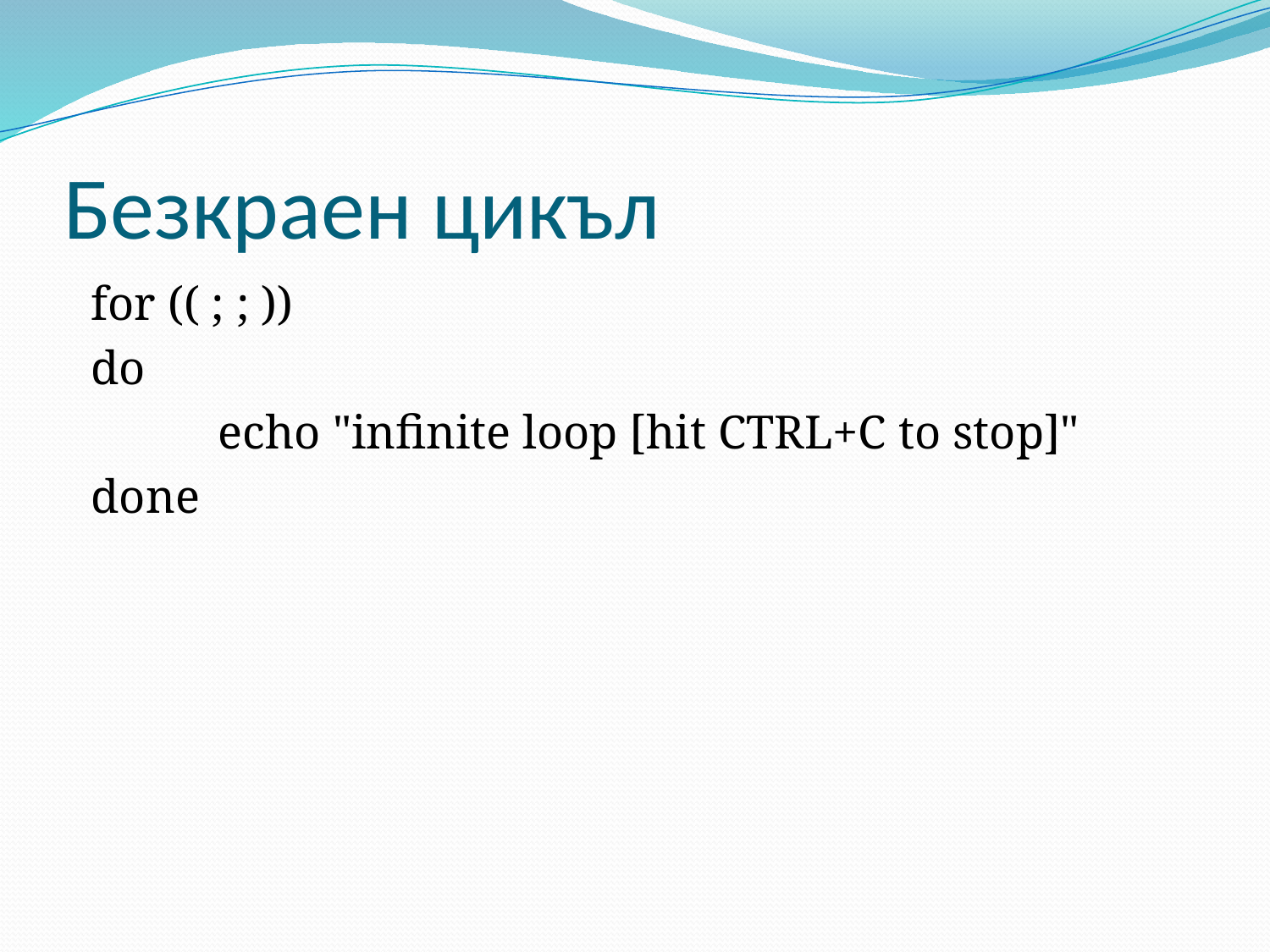

# Безкраен цикъл
for (( ; ; ))
do
	echo "infinite loop [hit CTRL+C to stop]"
done